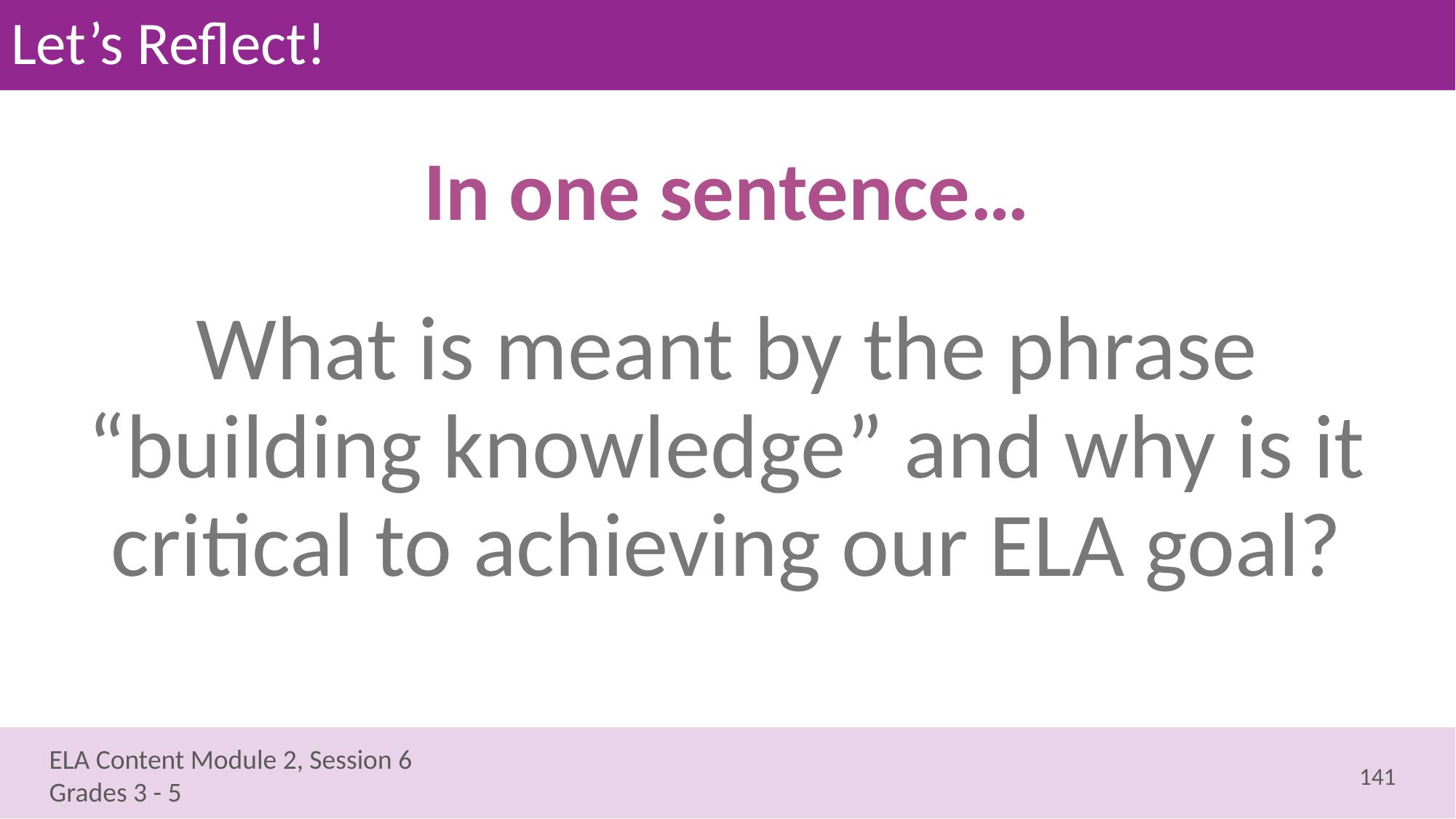

# Let’s Reflect!
In one sentence…

What is meant by the phrase “building knowledge” and why is it critical to achieving our ELA goal?

141